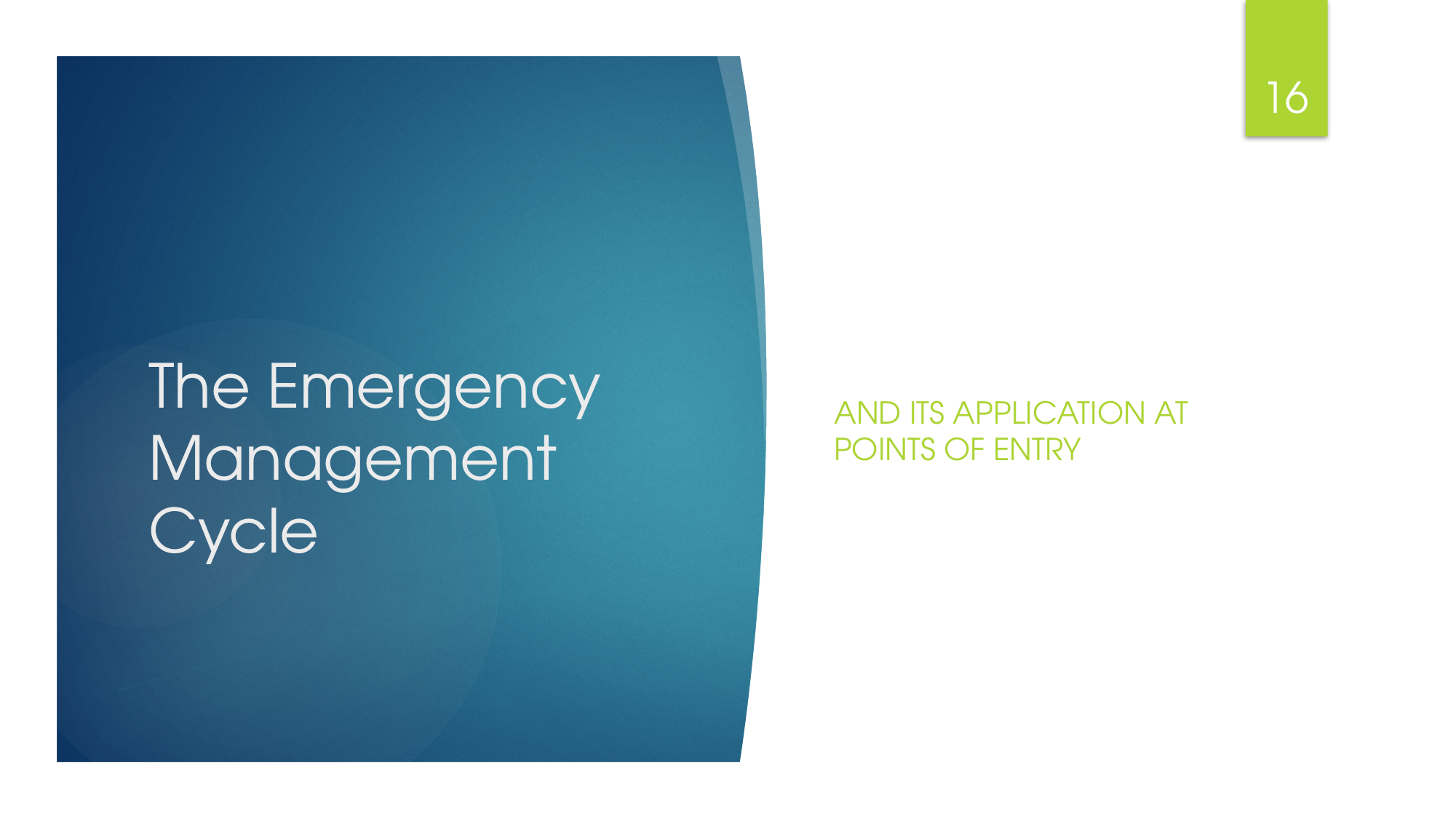

16
And its application at points of entry

# The Emergency Management Cycle